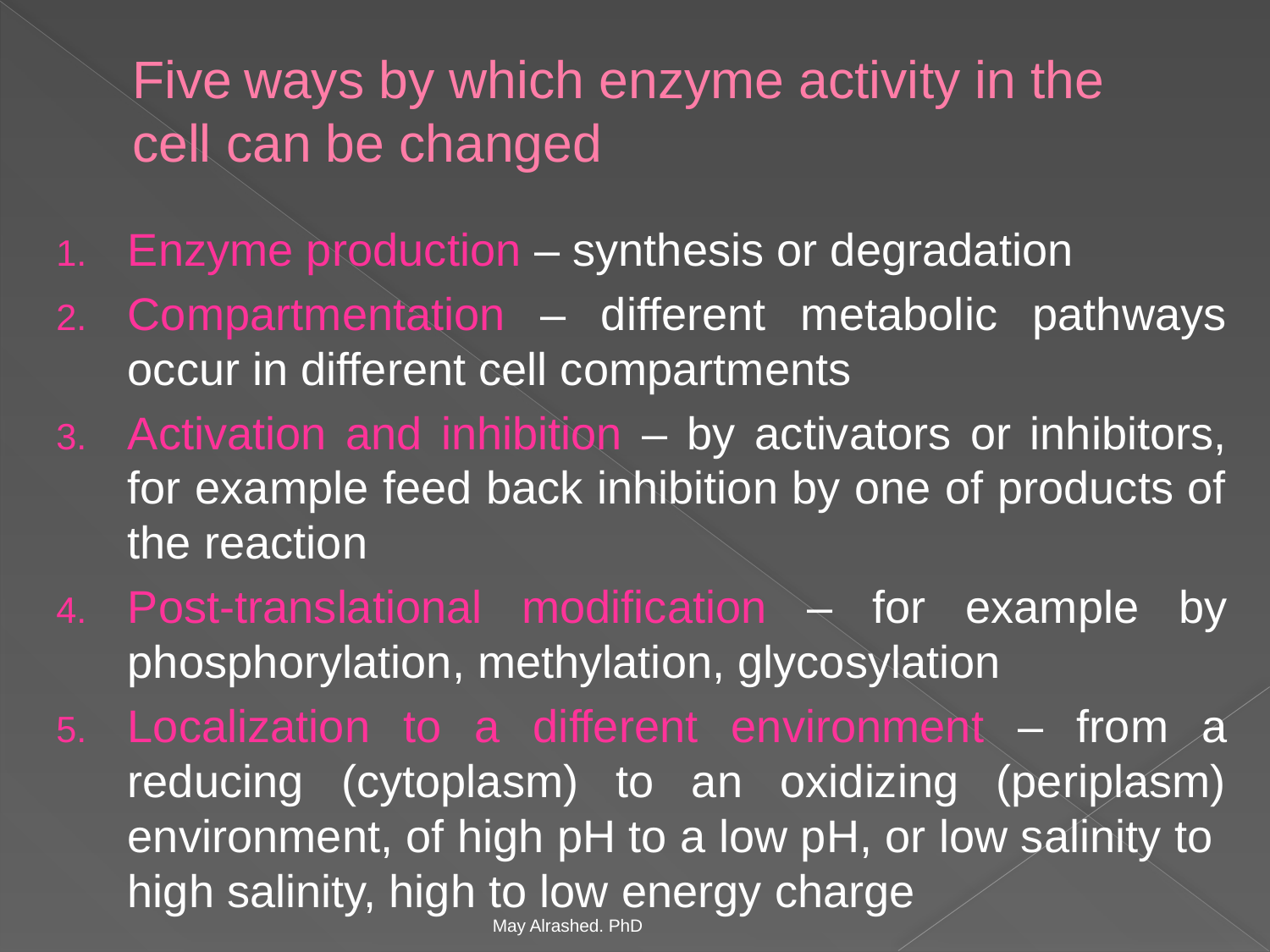

# Five ways by which enzyme activity in the cell can be changed
Enzyme production – synthesis or degradation
Compartmentation – different metabolic pathways occur in different cell compartments
Activation and inhibition – by activators or inhibitors, for example feed back inhibition by one of products of the reaction
Post-translational modification – for example by phosphorylation, methylation, glycosylation
Localization to a different environment – from a reducing (cytoplasm) to an oxidizing (periplasm) environment, of high pH to a low pH, or low salinity to  high salinity, high to low energy charge

May Alrashed. PhD